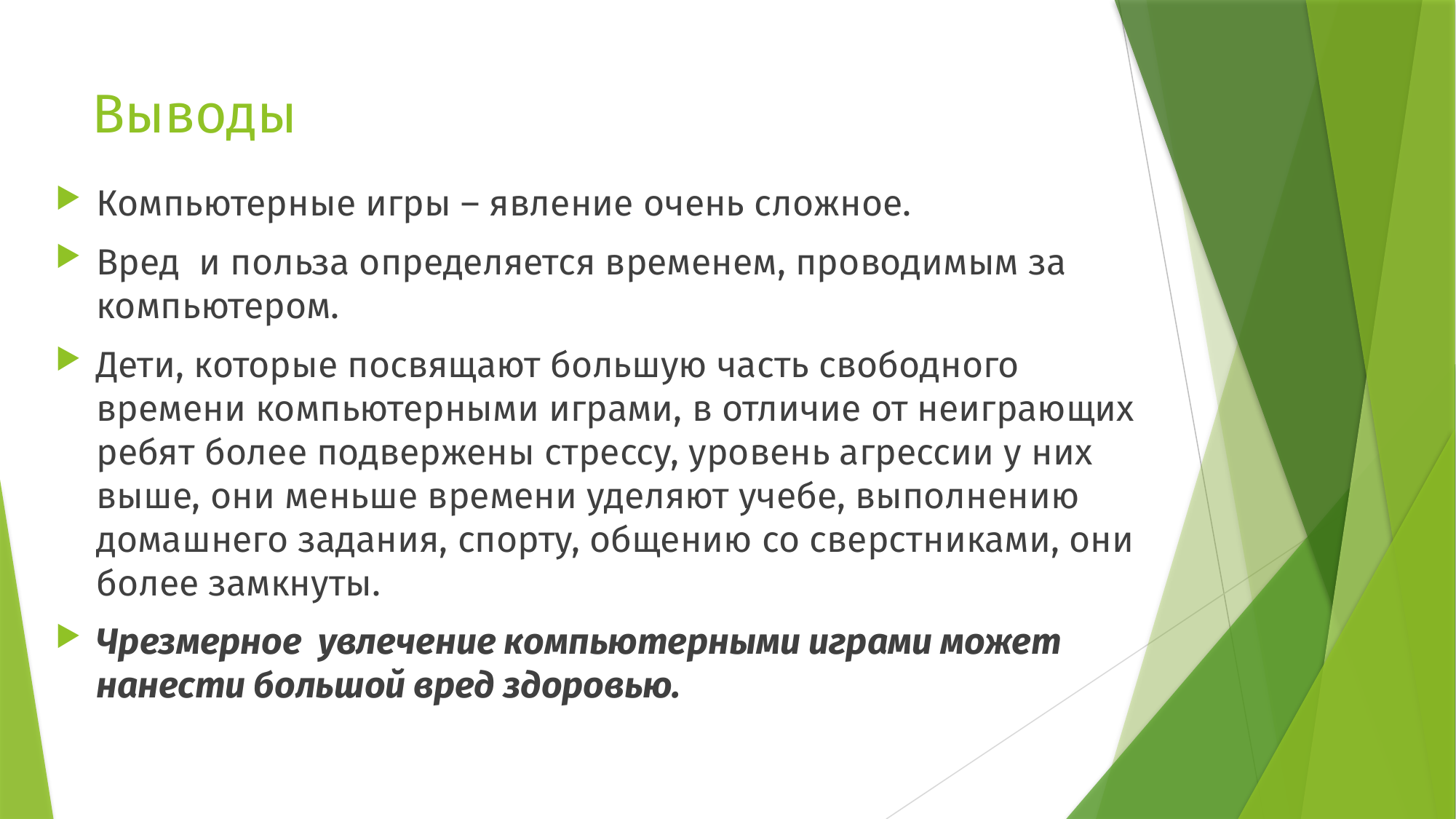

# Выводы
Компьютерные игры – явление очень сложное.
Вред  и польза определяется временем, проводимым за компьютером.
Дети, которые посвящают большую часть свободного времени компьютерными играми, в отличие от неиграющих ребят более подвержены стрессу, уровень агрессии у них выше, они меньше времени уделяют учебе, выполнению домашнего задания, спорту, общению со сверстниками, они более замкнуты.
Чрезмерное  увлечение компьютерными играми может нанести большой вред здоровью.